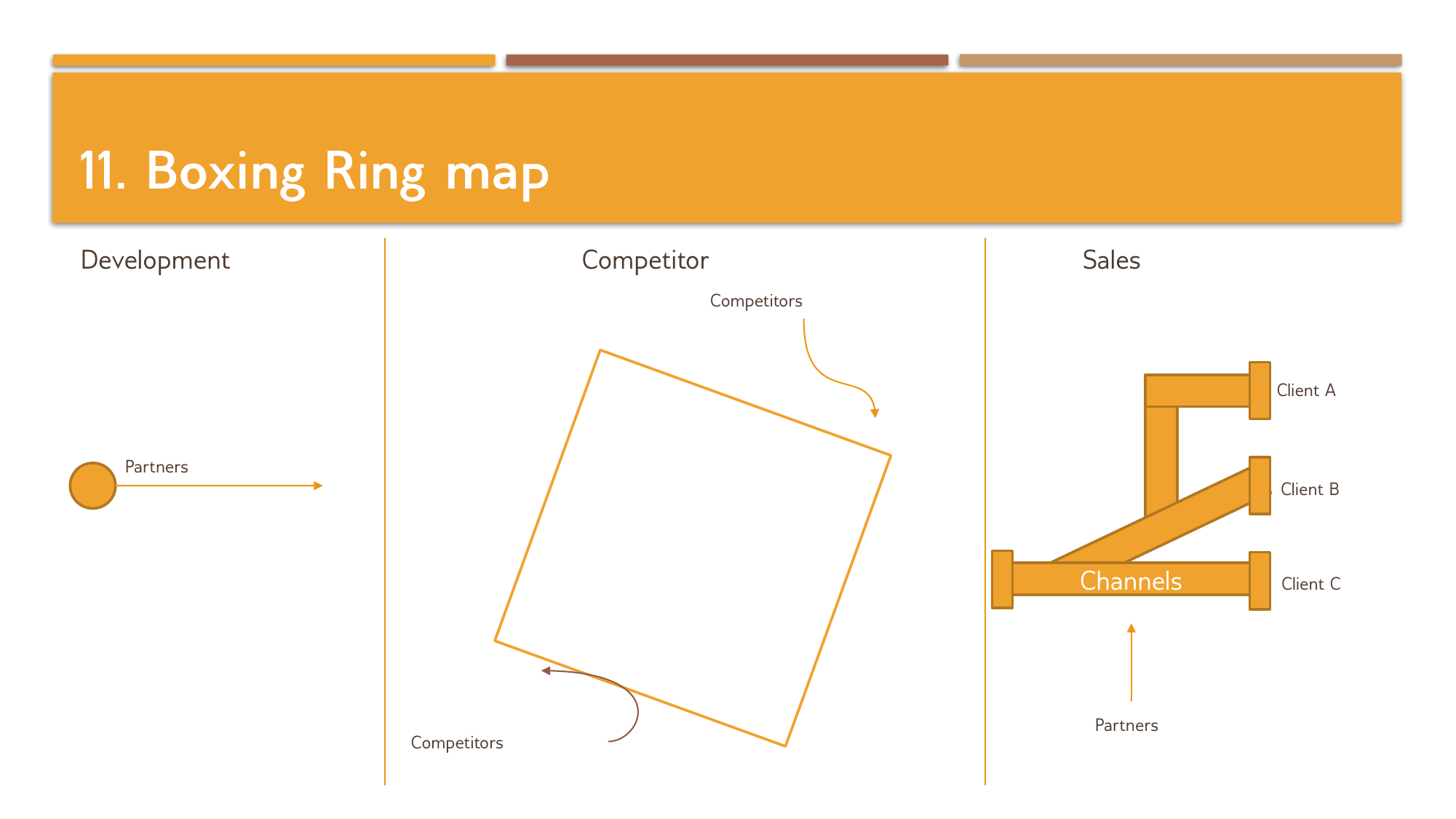

# 11. Boxing Ring map
Sales
Development
Competitor
Competitors

Channels
Client A

Partners

Client B
Client C
Partners
Competitors